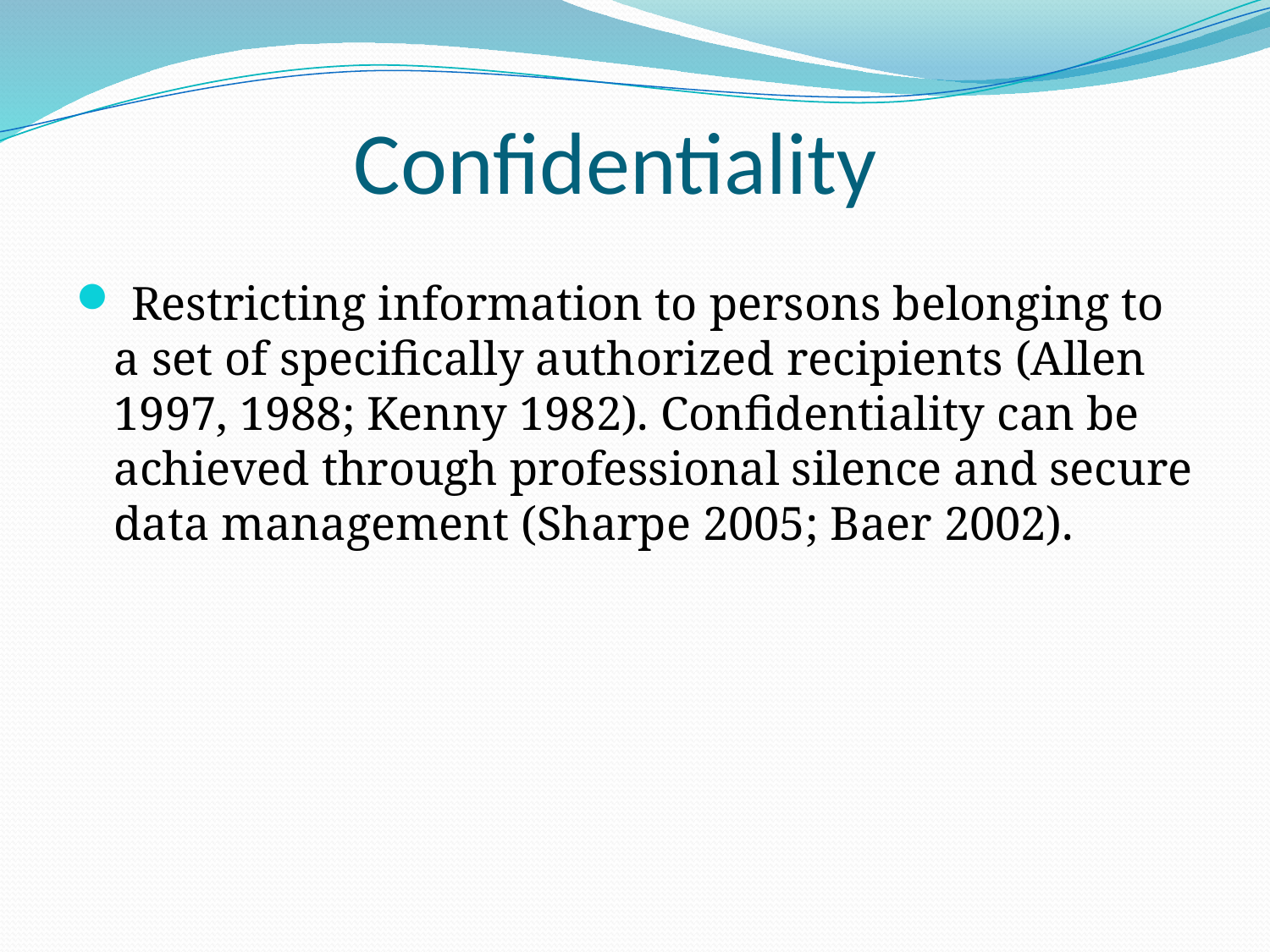

# Confidentiality
 Restricting information to persons belonging to a set of specifically authorized recipients (Allen 1997, 1988; Kenny 1982). Confidentiality can be achieved through professional silence and secure data management (Sharpe 2005; Baer 2002).